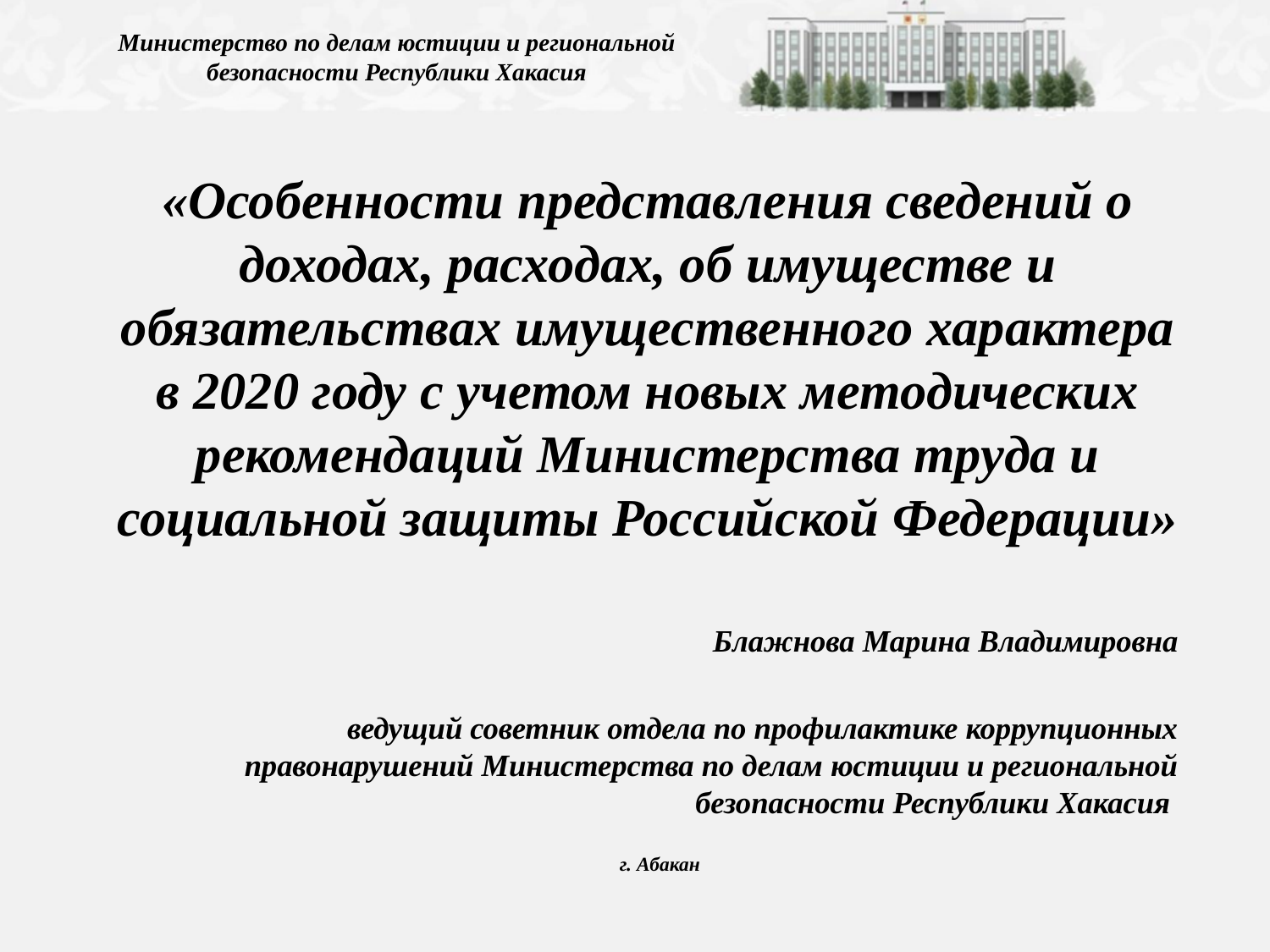

Министерство по делам юстиции и региональной безопасности Республики Хакасия
# «Особенности представления сведений о доходах, расходах, об имуществе и обязательствах имущественного характера в 2020 году с учетом новых методических рекомендаций Министерства труда и социальной защиты Российской Федерации»
Блажнова Марина Владимировна

ведущий советник отдела по профилактике коррупционных правонарушений Министерства по делам юстиции и региональной безопасности Республики Хакасия

г. Абакан